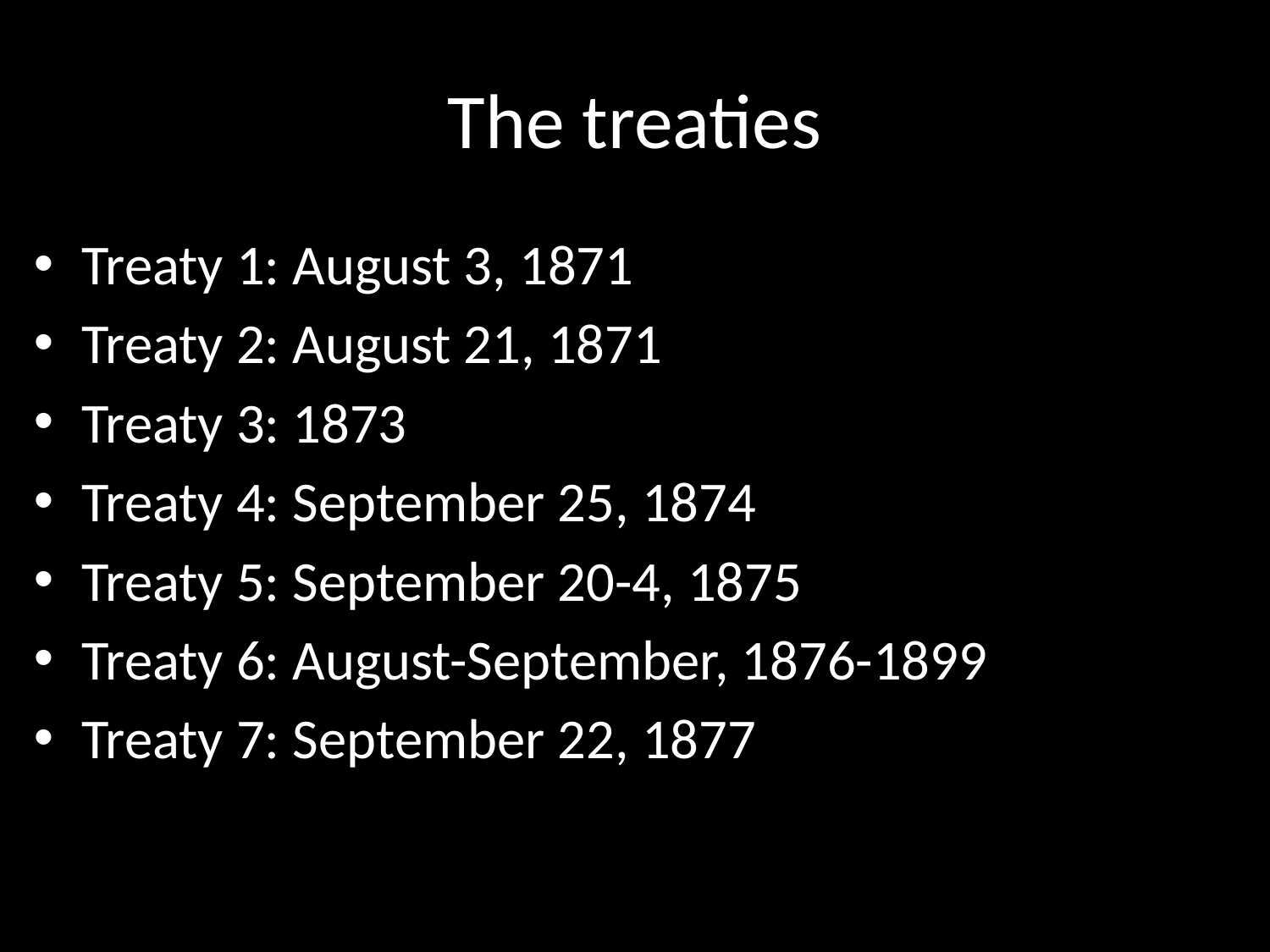

# The treaties
Treaty 1: August 3, 1871
Treaty 2: August 21, 1871
Treaty 3: 1873
Treaty 4: September 25, 1874
Treaty 5: September 20-4, 1875
Treaty 6: August-September, 1876-1899
Treaty 7: September 22, 1877